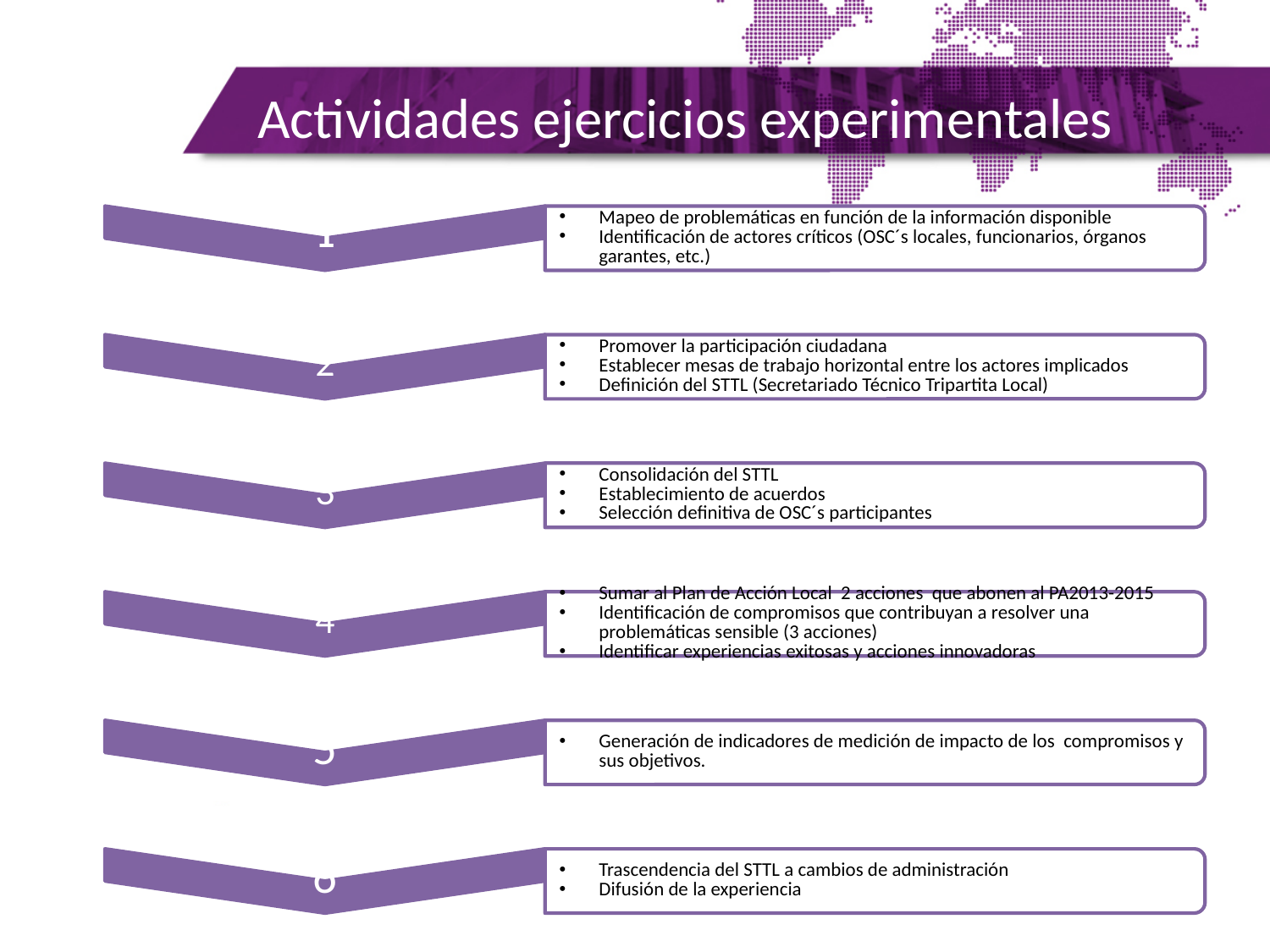

# Actividades ejercicios experimentales
1
2
Promover la participación ciudadana
3
4
5
6
Sumar al Plan de Acción Local  2 acciones  que abonen al PA2013-2015
Identificar experiencias exitosas y acciones innovadoras
Generación de indicadores de medición de impacto de los  compromisos y sus objetivos.
Trascendencia del STTL a cambios de administración
Difusión de la experiencia
Identificación de actores críticos (OSC´s locales, funcionarios, órganos garantes, etc.)
Mapeo de problemáticas en función de la información disponible
Establecer mesas de trabajo horizontal entre los actores implicados
Definición del STTL (Secretariado Técnico Tripartita Local)
Selección definitiva de OSC´s participantes
Establecimiento de acuerdos
Consolidación del STTL
Identificación de compromisos que contribuyan a resolver una problemáticas sensible (3 acciones)